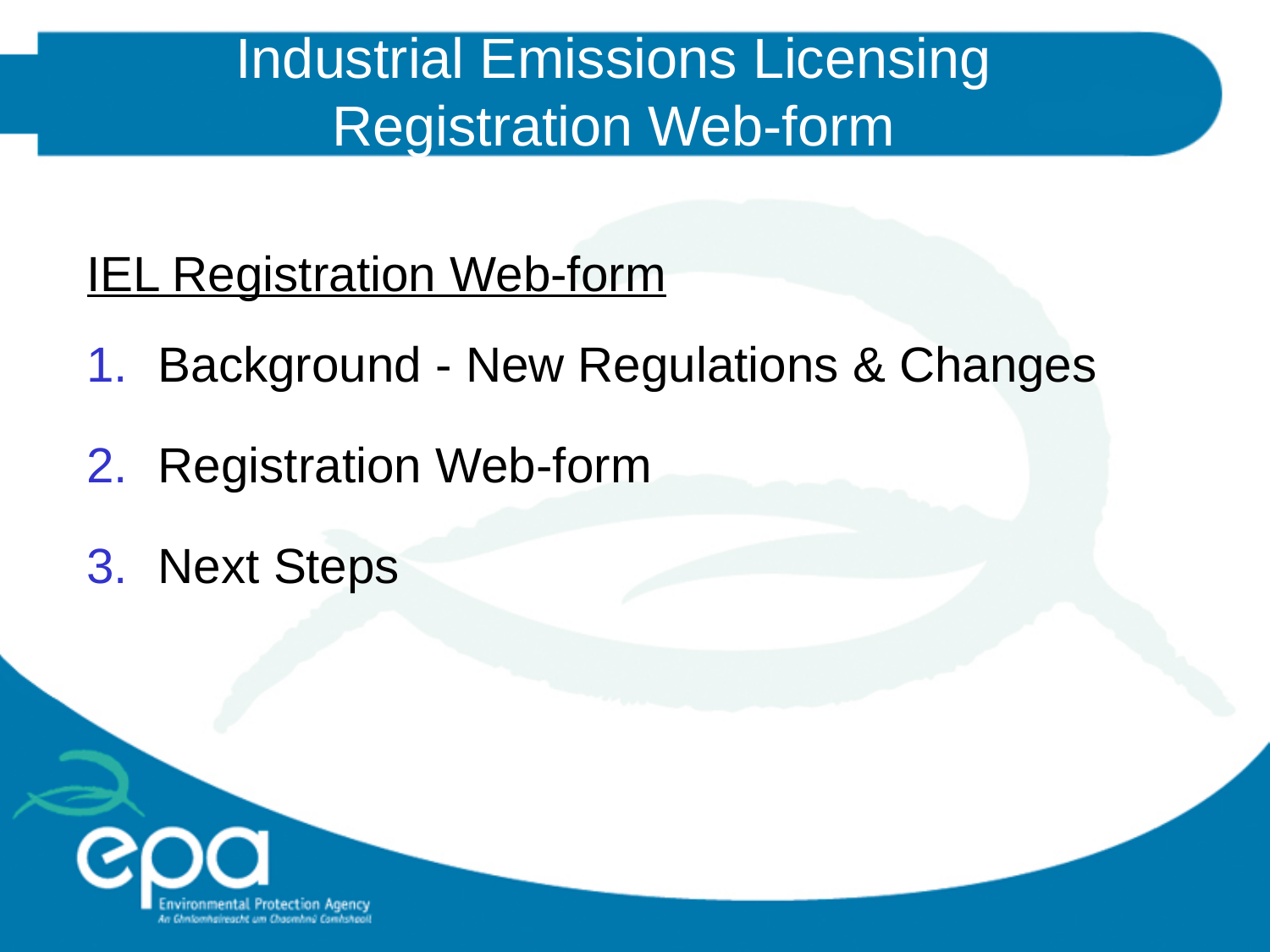

# Industrial Emissions Licensing Registration Web-form
IEL Registration Web-form
Background - New Regulations & Changes
Registration Web-form
Next Steps